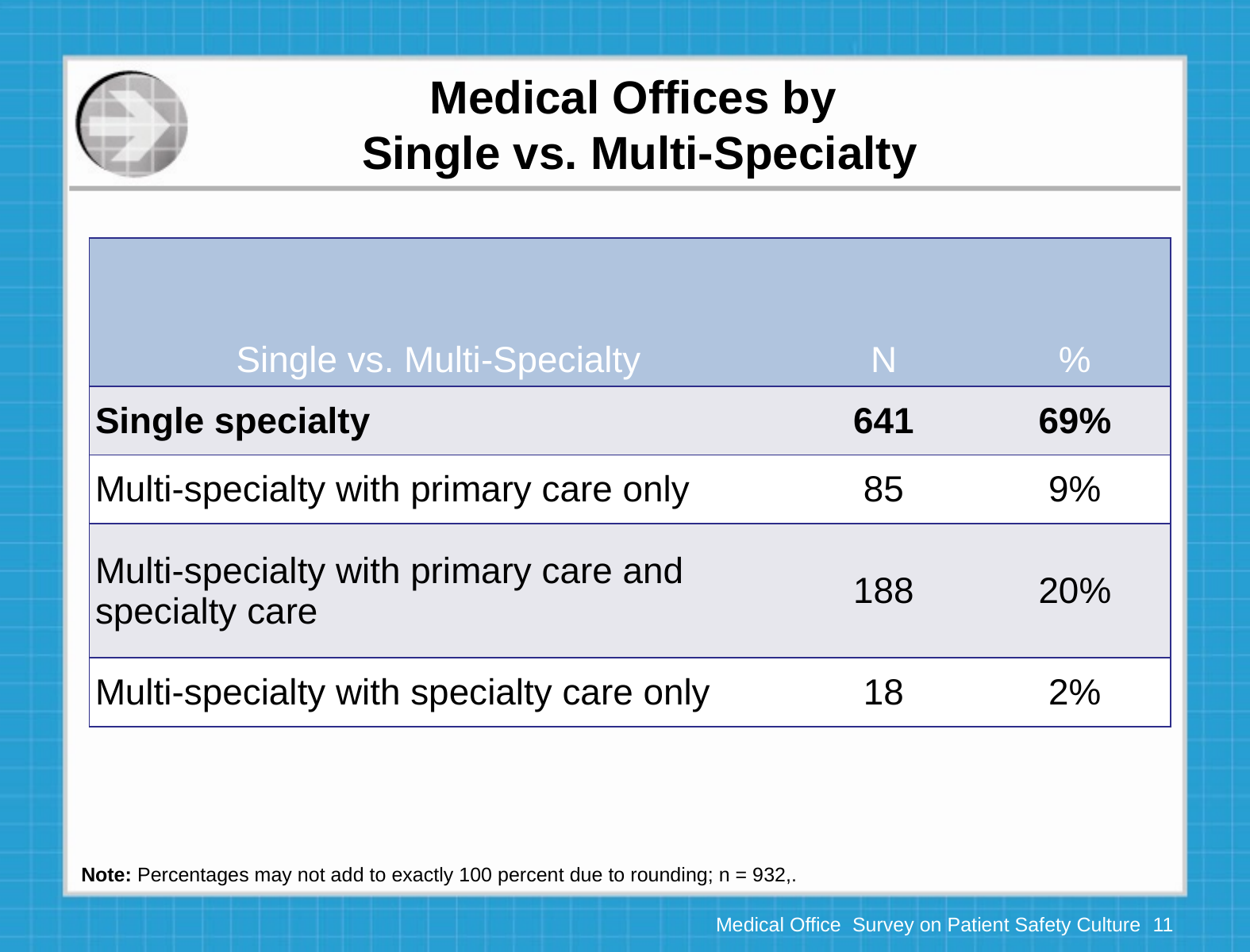

# Medical Offices by Single vs. Multi-Specialty
| Single vs. Multi-Specialty | N | % |
| --- | --- | --- |
| Single specialty | 641 | 69% |
| Multi-specialty with primary care only | 85 | 9% |
| Multi-specialty with primary care and specialty care | 188 | 20% |
| Multi-specialty with specialty care only | 18 | 2% |
Note: Percentages may not add to exactly 100 percent due to rounding; n = 932,.